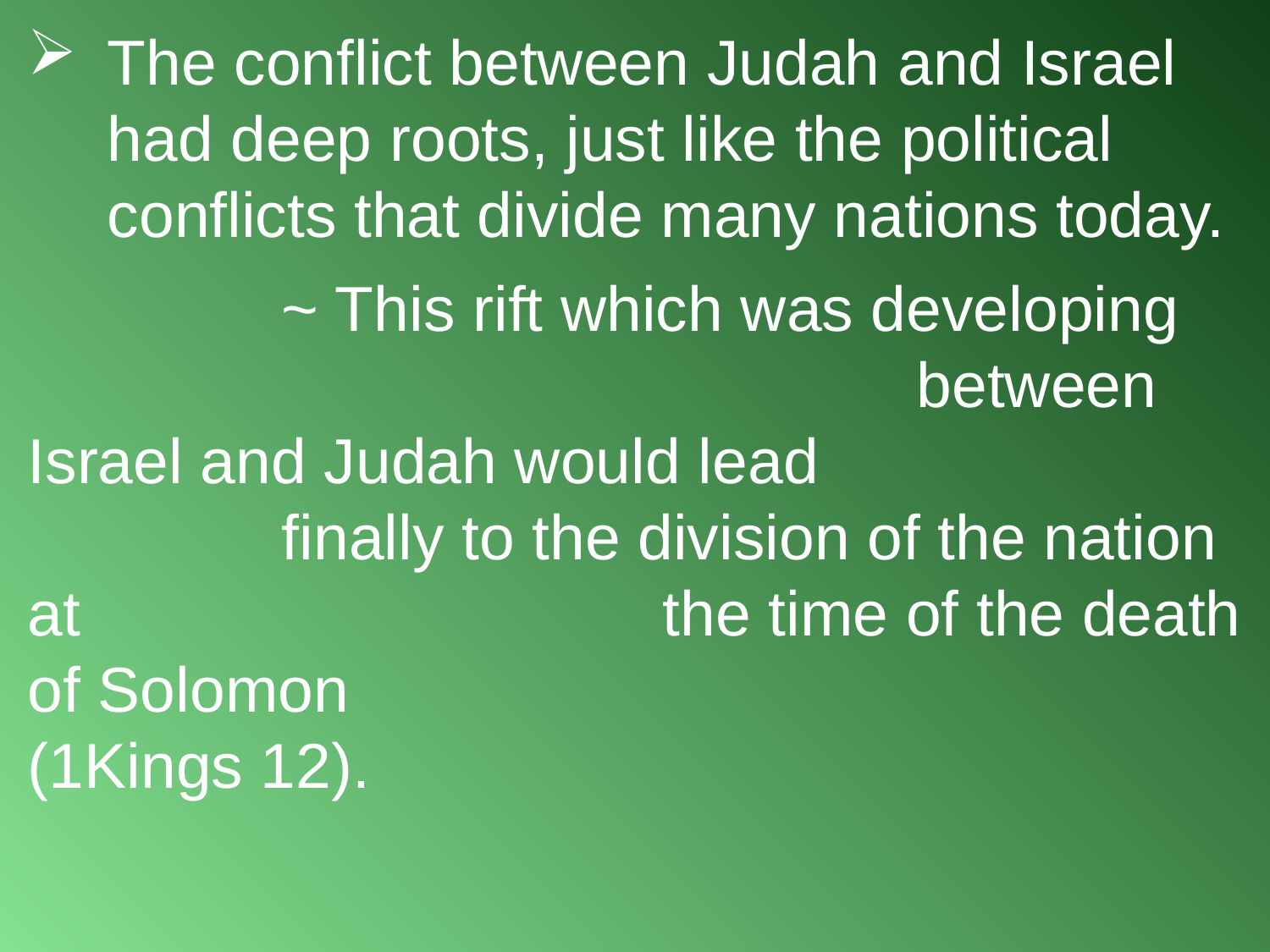

The conflict between Judah and Israel had deep roots, just like the political conflicts that divide many nations today.
		~ This rift which was developing 							between Israel and Judah would lead 					finally to the division of the nation at 					the time of the death of Solomon 						(1Kings 12).